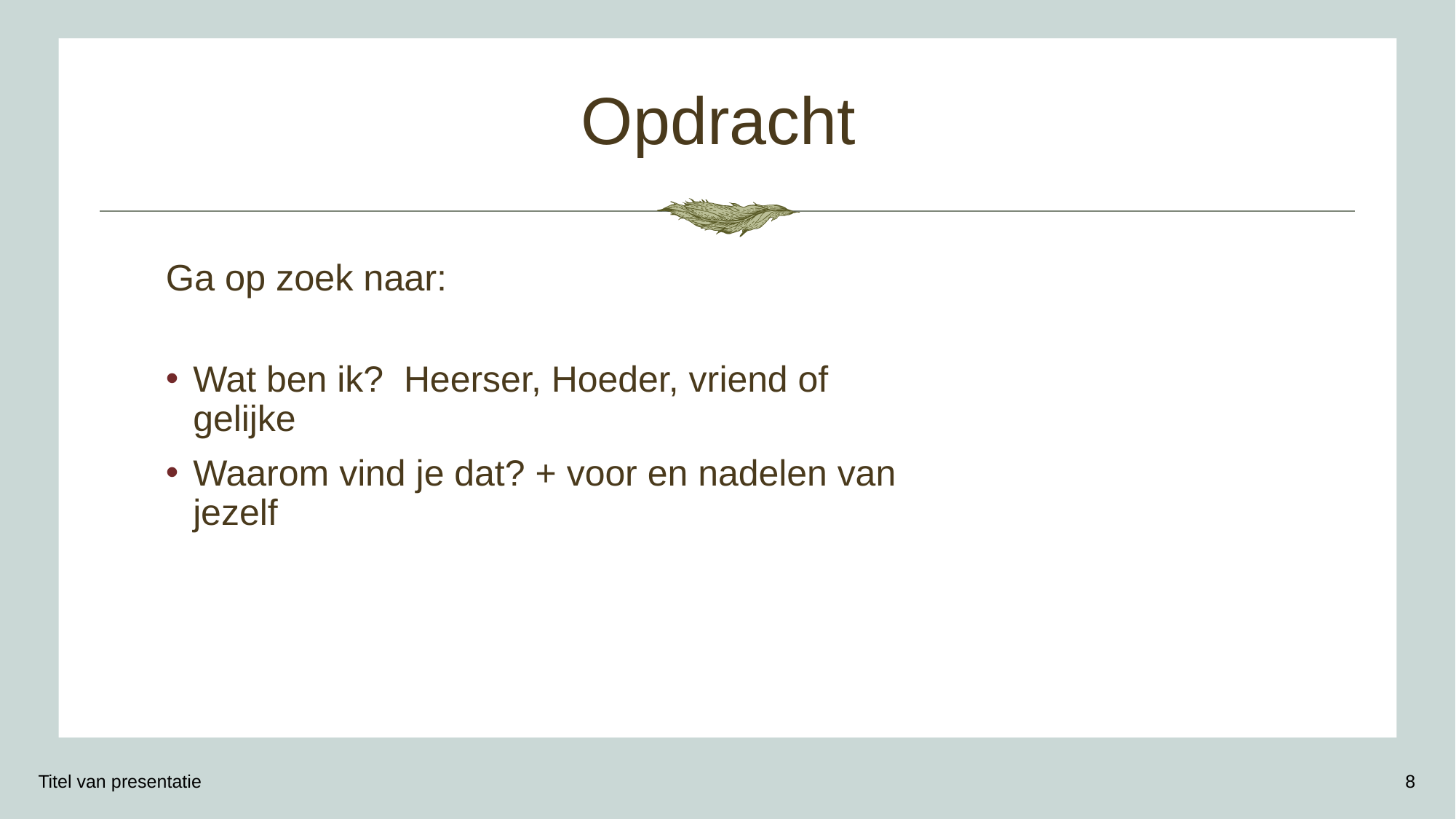

# Opdracht
Ga op zoek naar:
Wat ben ik?  Heerser, Hoeder, vriend of gelijke
Waarom vind je dat? + voor en nadelen van jezelf
Titel van presentatie
8